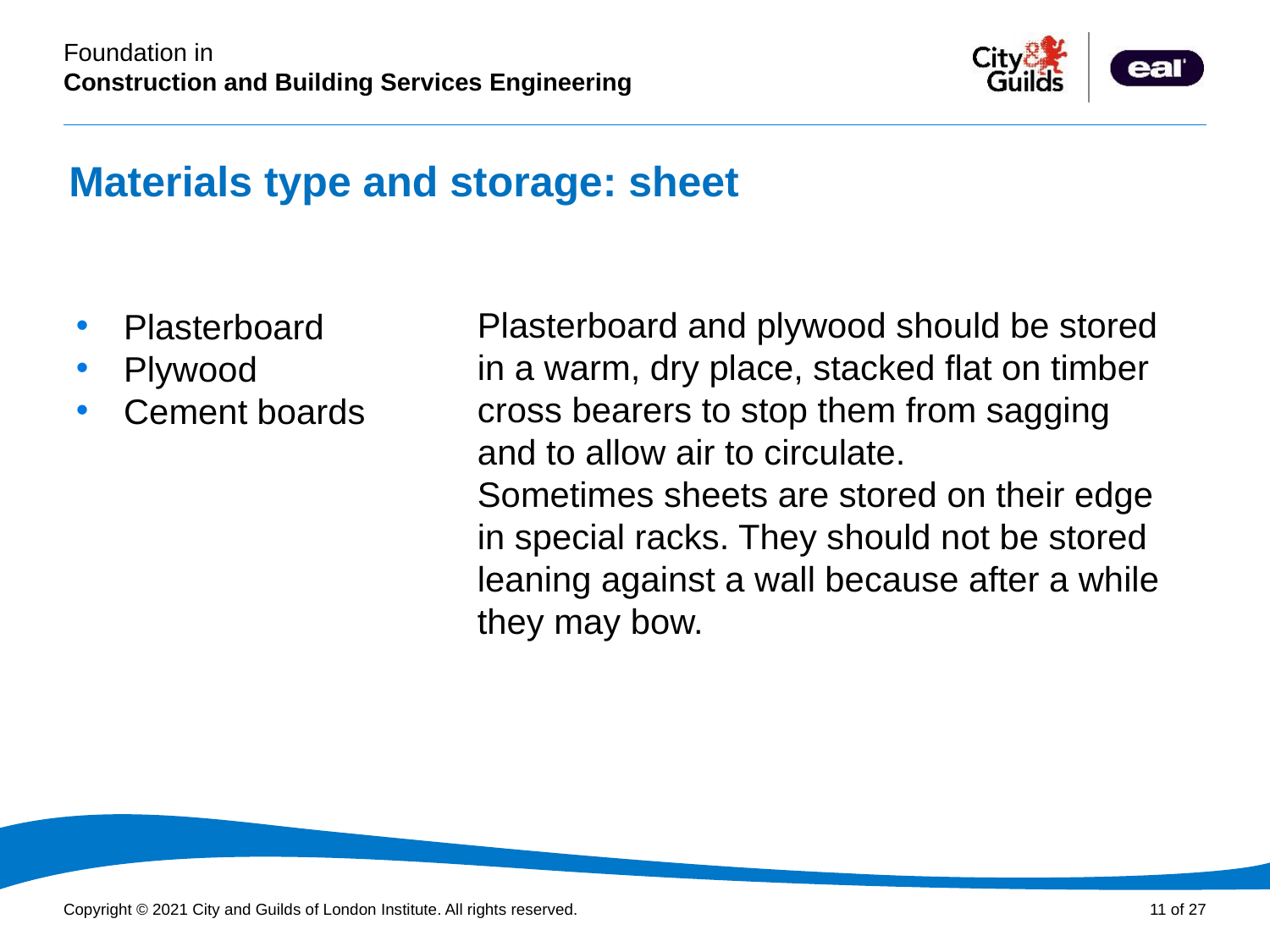

# Materials type and storage: sheet

PowerPoint presentation
Plasterboard and plywood should be stored in a warm, dry place, stacked flat on timber cross bearers to stop them from sagging and to allow air to circulate.
Sometimes sheets are stored on their edge in special racks. They should not be stored leaning against a wall because after a while they may bow.
Plasterboard
Plywood
Cement boards